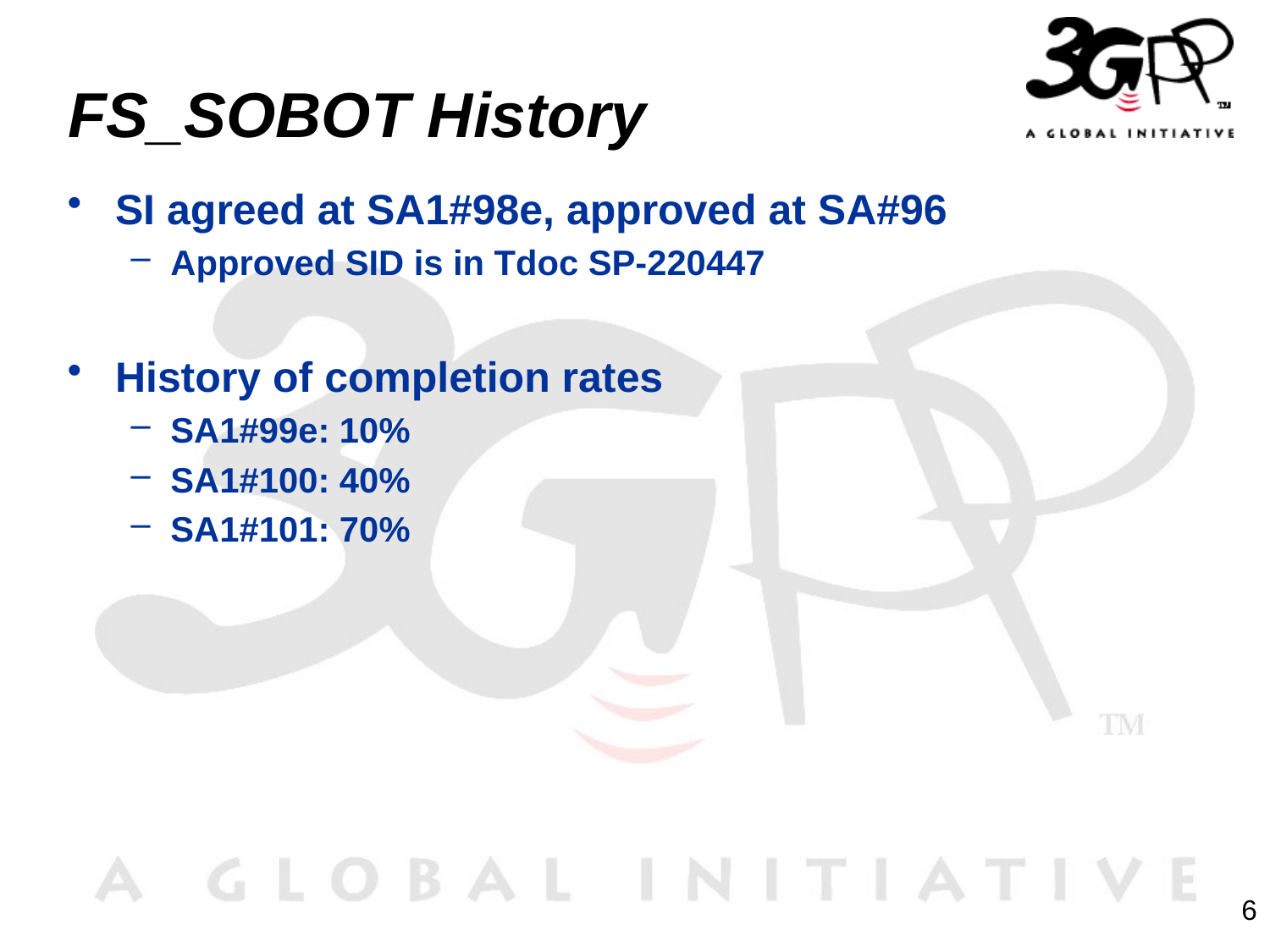

# FS_SOBOT History
SI agreed at SA1#98e, approved at SA#96
Approved SID is in Tdoc SP-220447

History of completion rates
SA1#99e: 10%
SA1#100: 40%
SA1#101: 70%

6